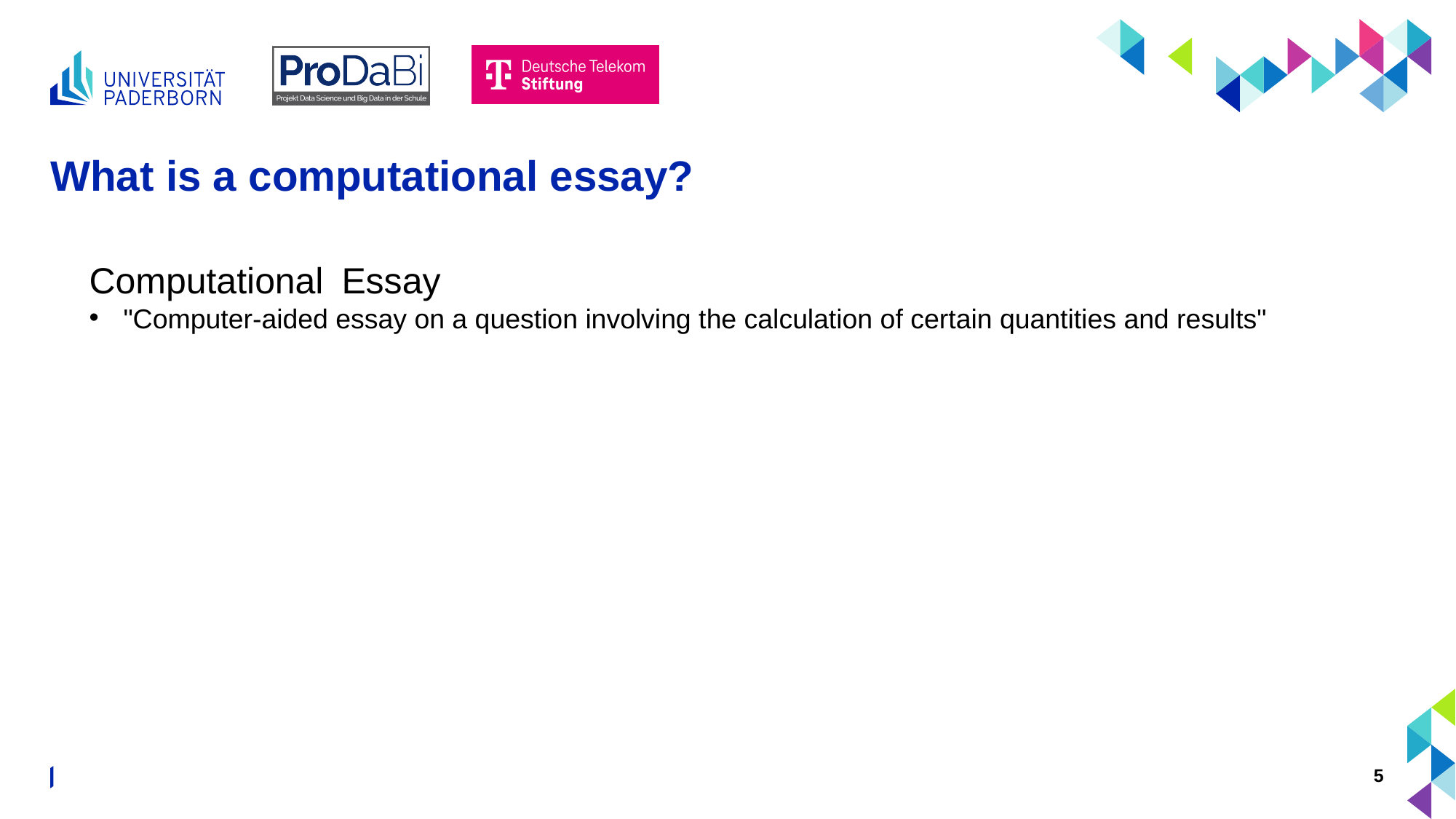

# What is a computational essay?

"Computer-aided essay on a question involving the calculation of certain quantities and results"

Computational
Essay
Input: Computational Essays
5